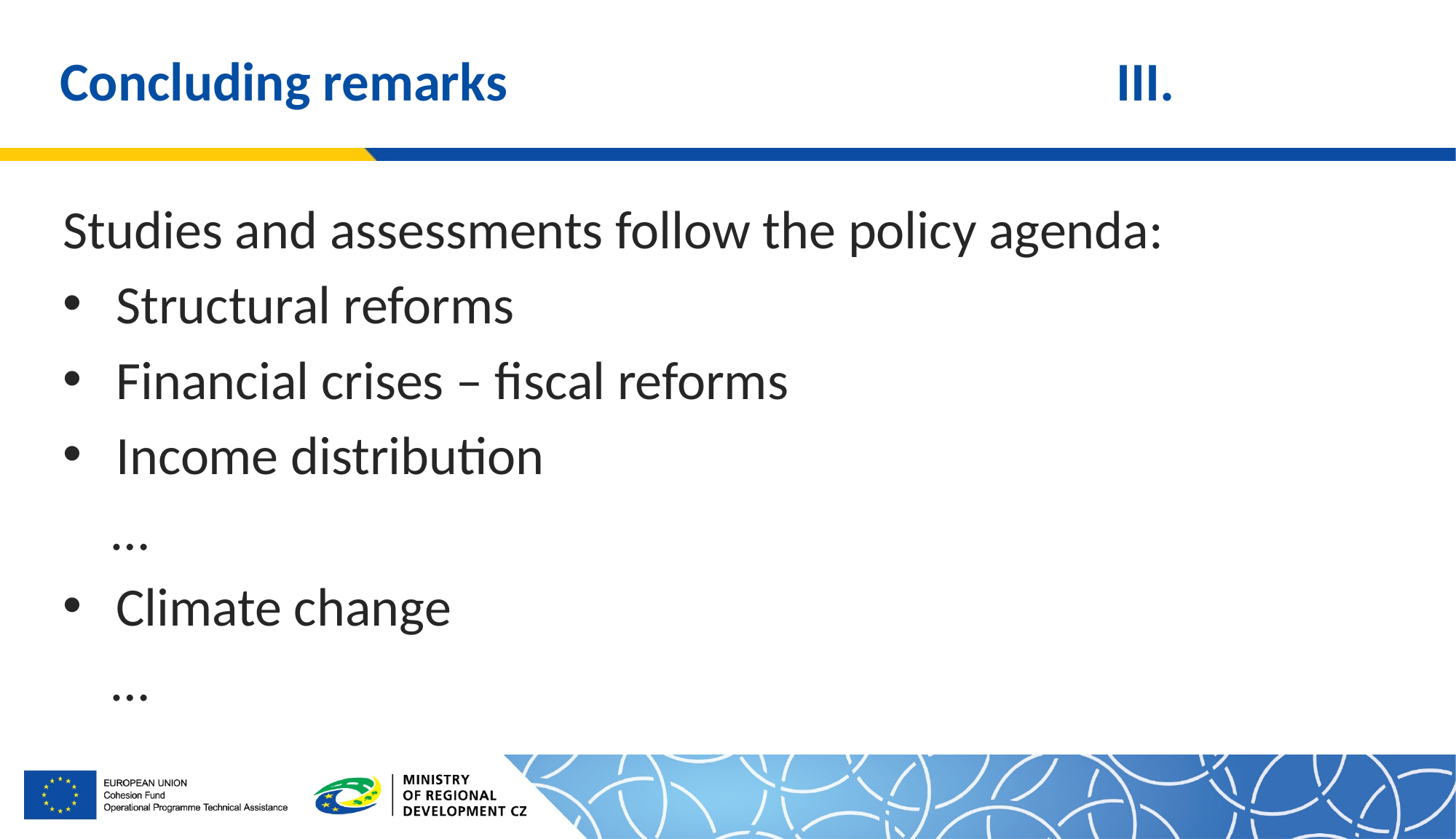

# Concluding remarks					      III.
Studies and assessments follow the policy agenda:
Structural reforms
Financial crises – fiscal reforms
Income distribution
    …
Climate change
    …